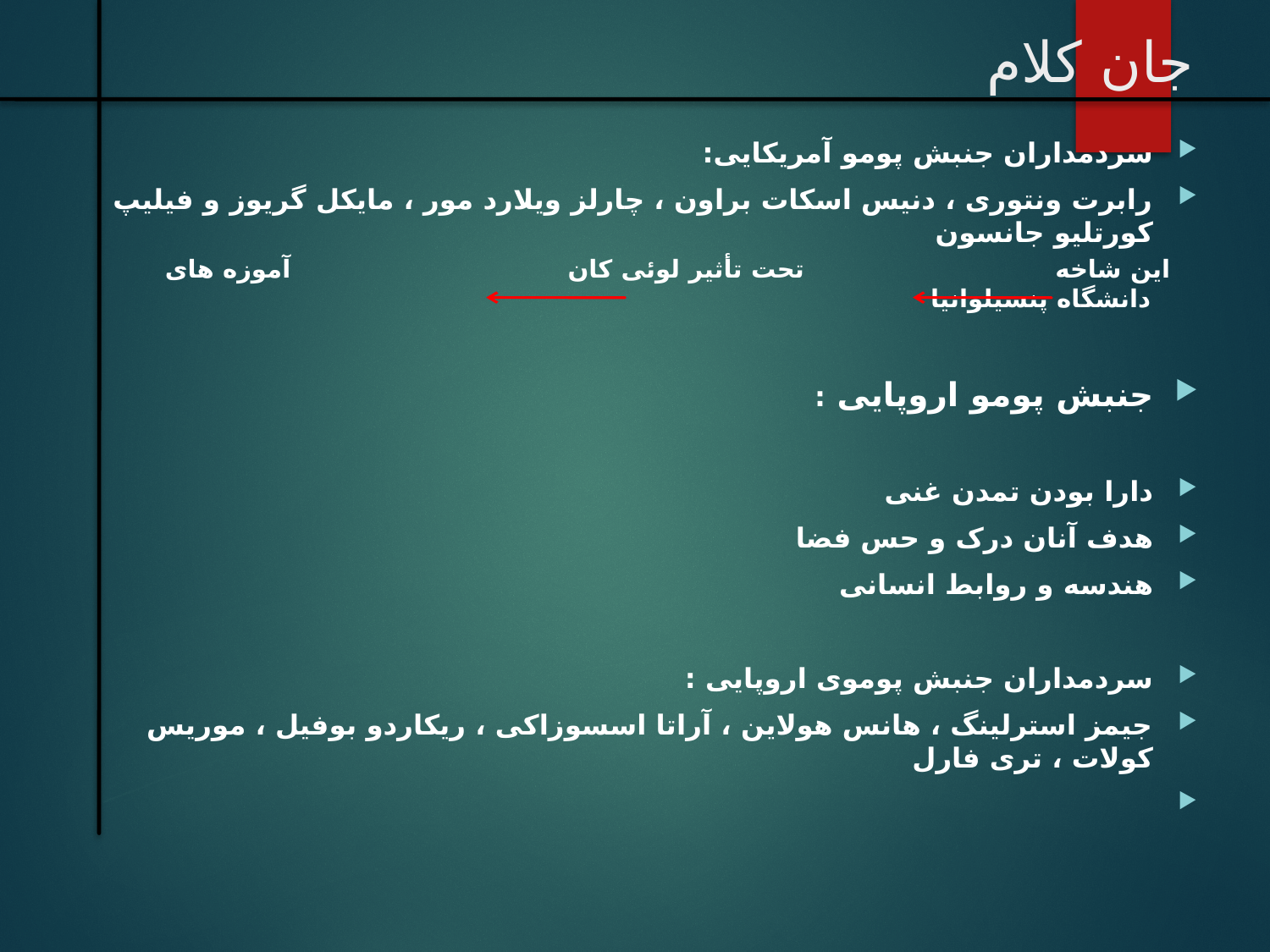

# جان کلام
سردمداران جنبش پومو آمریکایی:
رابرت ونتوری ، دنیس اسکات براون ، چارلز ویلارد مور ، مایکل گریوز و فیلیپ کورتلیو جانسون
 این شاخه                             تحت تأثیر لوئی کان                                آموزه های دانشگاه پنسیلوانیا

جنبش پومو اروپایی :

دارا بودن تمدن غنی
هدف آنان درک و حس فضا
هندسه و روابط انسانی

سردمداران جنبش پوموی اروپایی :
جیمز استرلینگ ، هانس هولاین ، آراتا اسسوزاکی ، ریکاردو بوفیل ، موریس کولات ، تری فارل